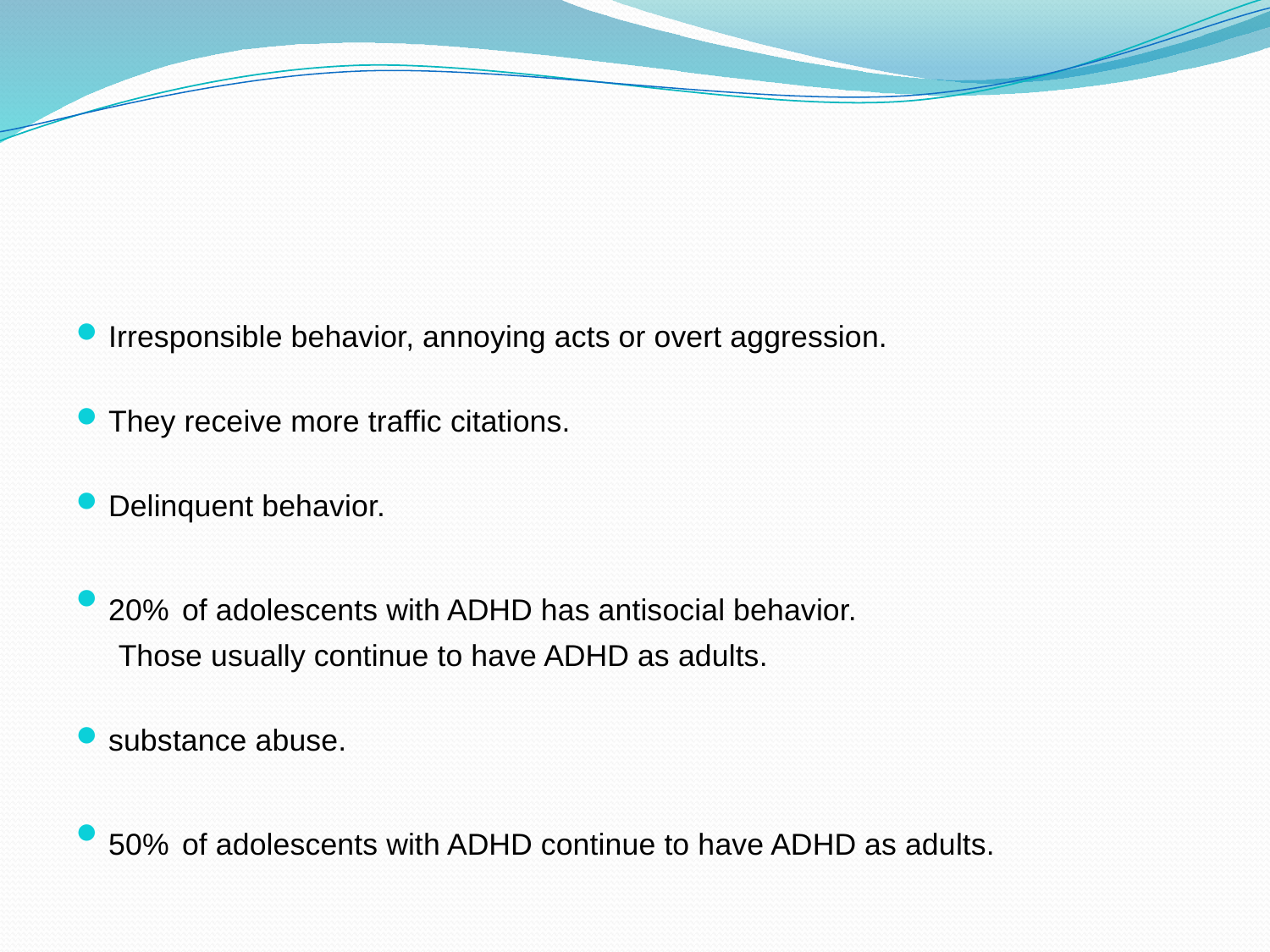

#

Irresponsible behavior, annoying acts or overt aggression.

They receive more traffic citations.

Delinquent behavior.

20% of adolescents with ADHD has antisocial behavior.
     Those usually continue to have ADHD as adults.

substance abuse.

50% of adolescents with ADHD continue to have ADHD as adults.